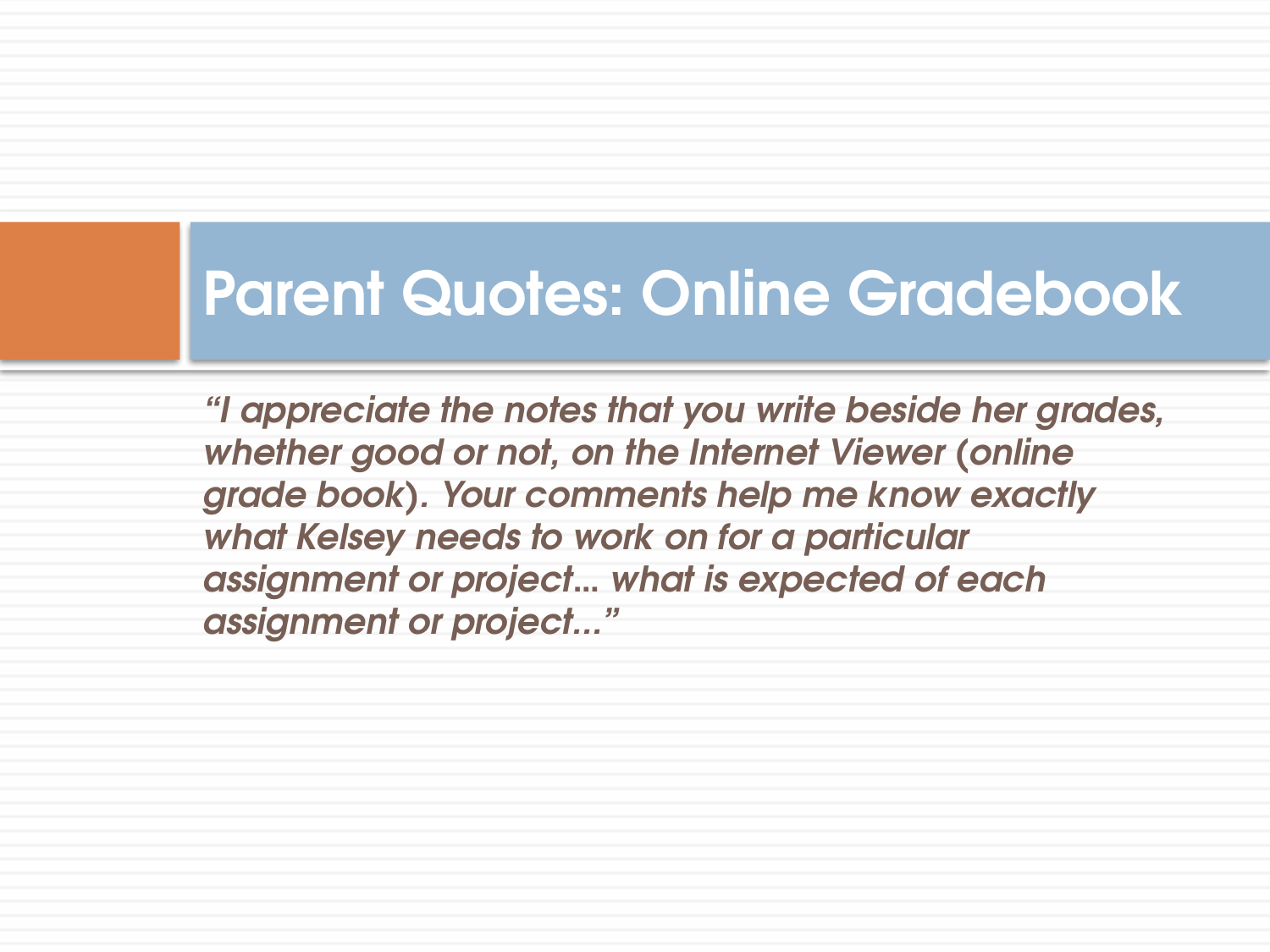

# Parent Quotes: Online Gradebook
“I appreciate the notes that you write beside her grades, whether good or not, on the Internet Viewer (online grade book). Your comments help me know exactly what Kelsey needs to work on for a particular assignment or project… what is expected of each assignment or project...”